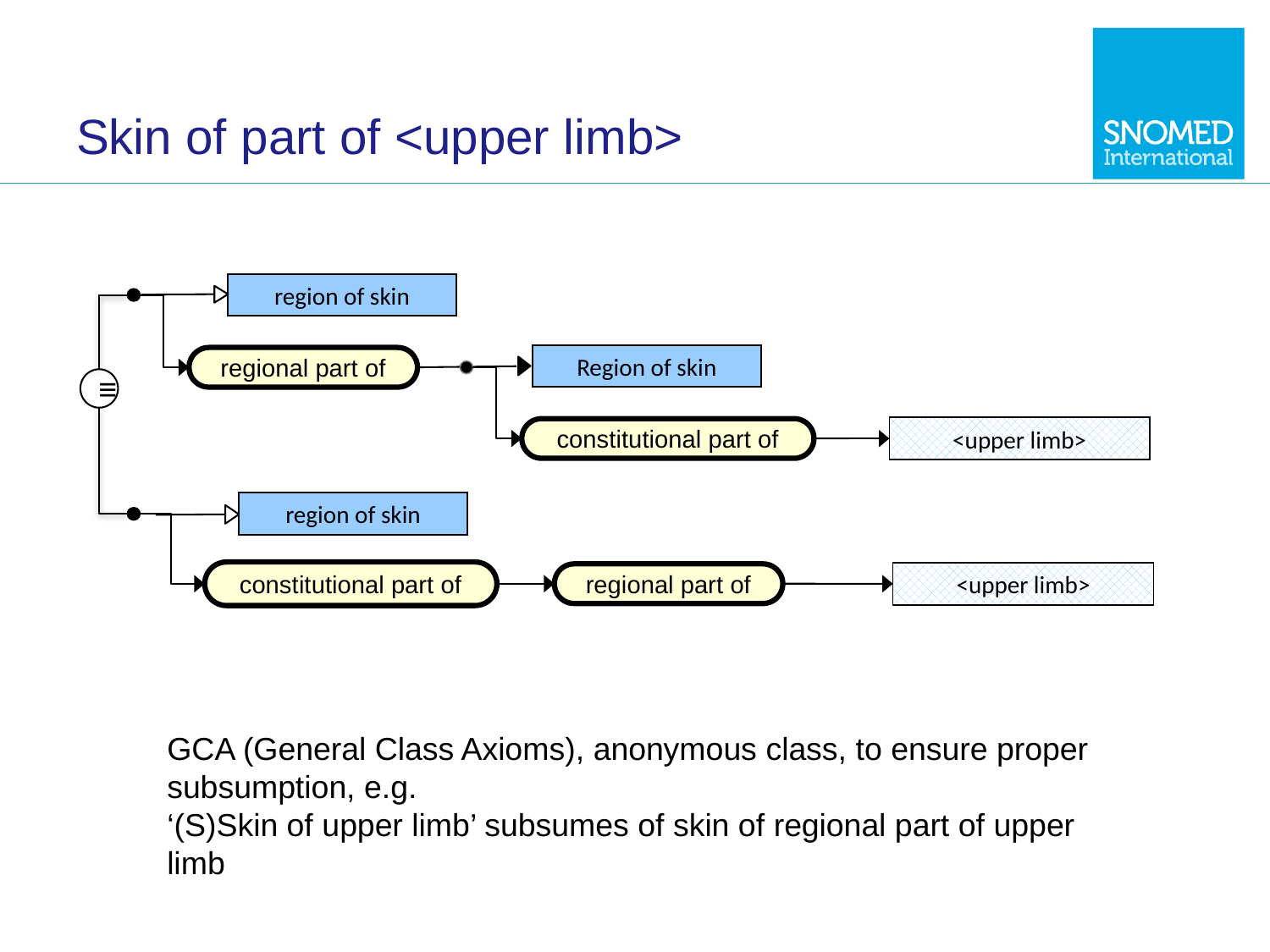

# Skin of part of <upper limb>
region of skin

Region of skin
regional part of

≡
<upper limb>
constitutional part of
region of skin

constitutional part of
<upper limb>
regional part of
GCA (General Class Axioms), anonymous class, to ensure proper subsumption, e.g.
‘(S)Skin of upper limb’ subsumes of skin of regional part of upper limb